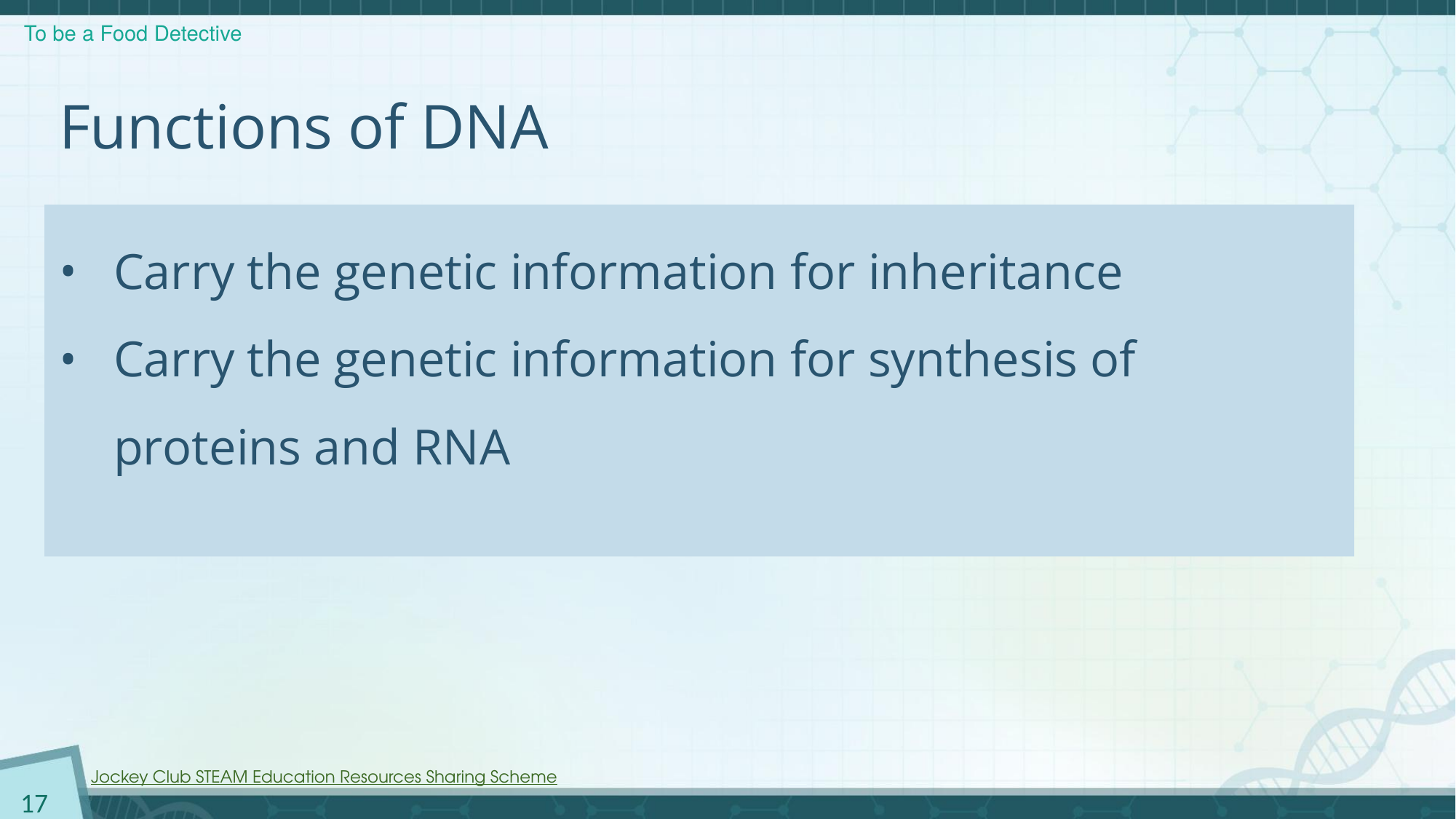

# Functions of DNA
Carry the genetic information for inheritance
Carry the genetic information for synthesis of
proteins and RNA

17